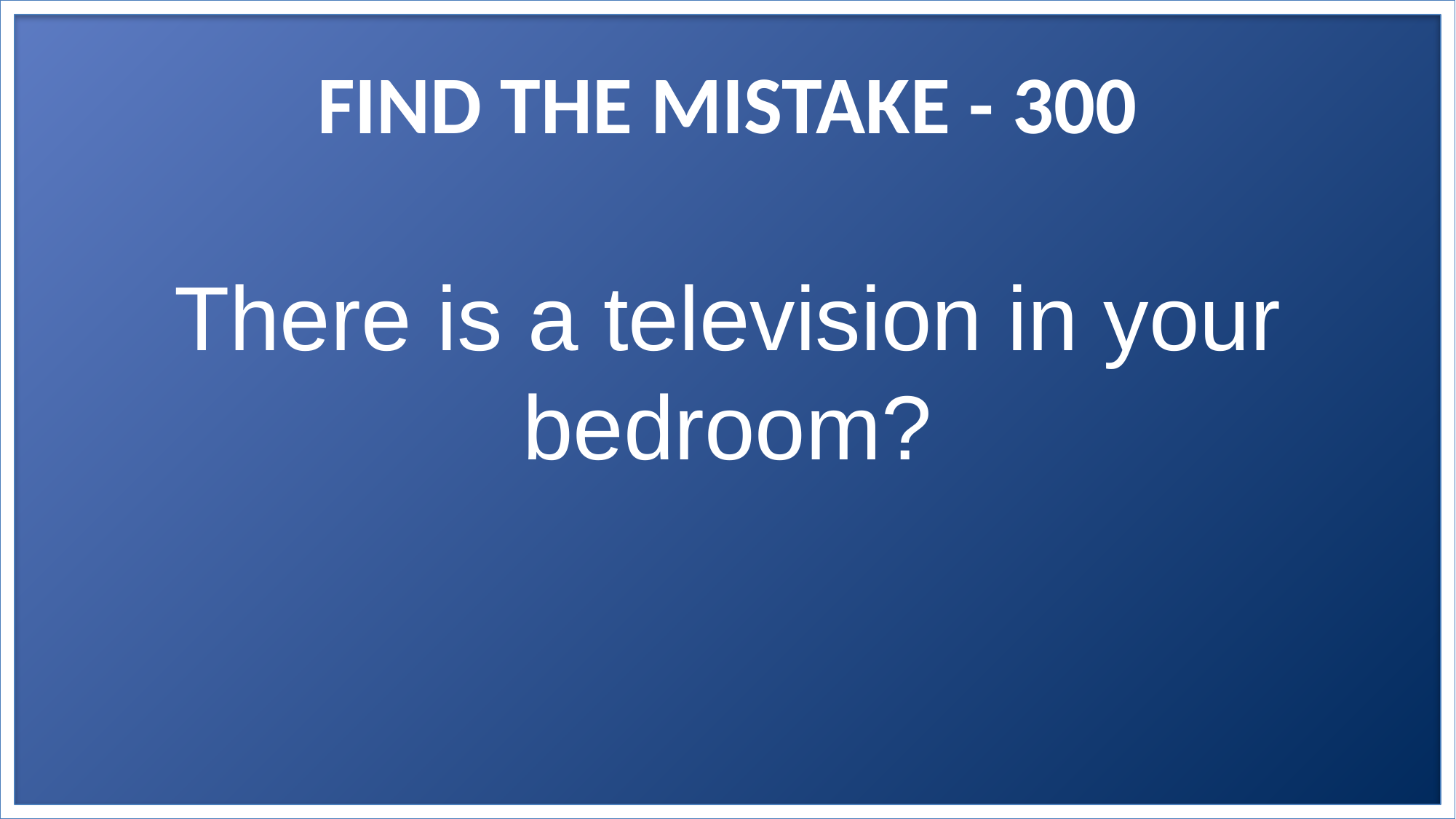

# FIND THE MISTAKE - 300
There is a television in your bedroom?